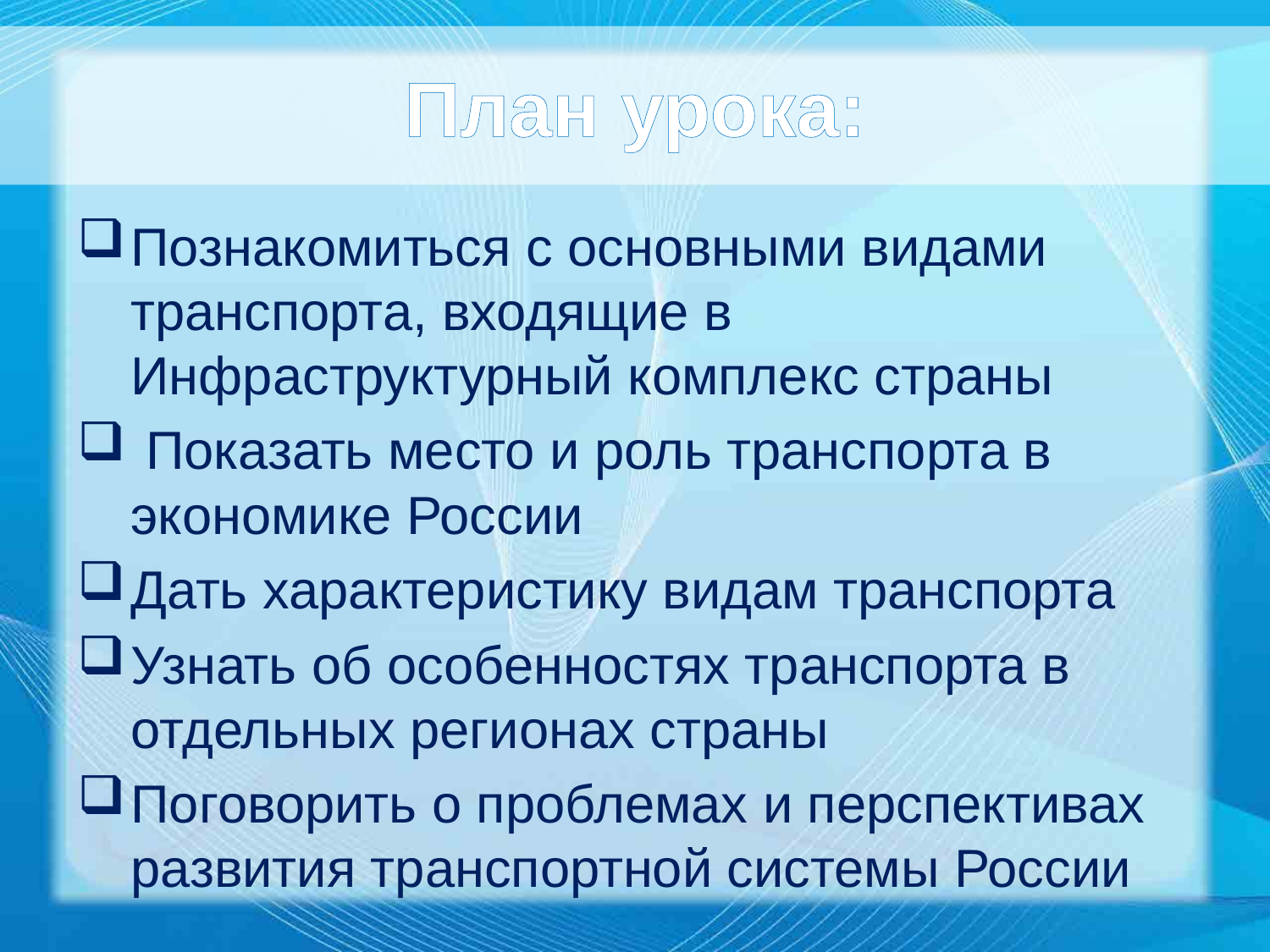

# План урока:
Познакомиться с основными видами транспорта, входящие в Инфраструктурный комплекс страны
 Показать место и роль транспорта в экономике России
Дать характеристику видам транспорта
Узнать об особенностях транспорта в отдельных регионах страны
Поговорить о проблемах и перспективах развития транспортной системы России